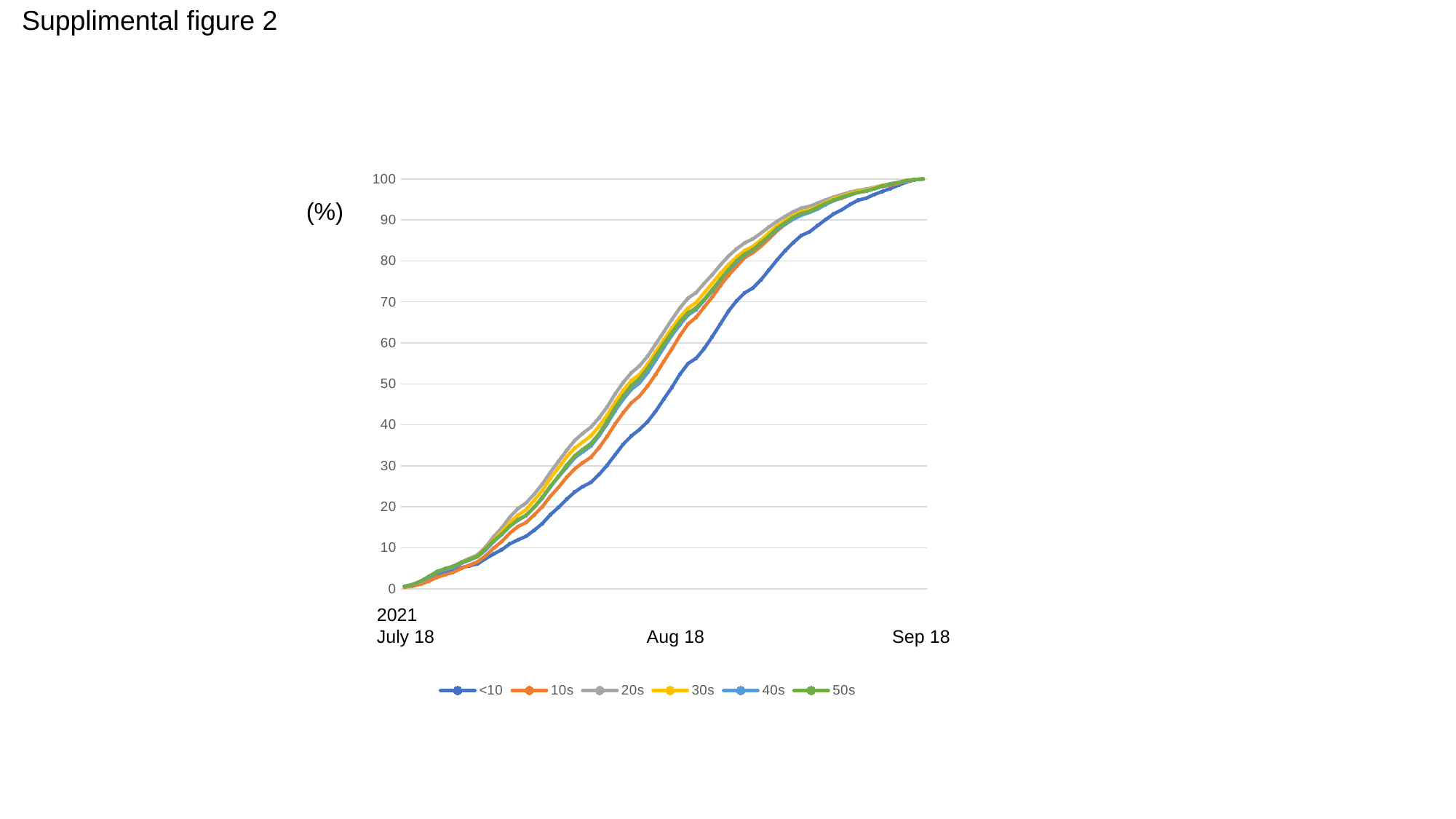

Supplimental figure 2

### Chart

| Category | <10 | 10s | 20s | 30s | 40s | 50s |
|---|---|---|---|---|---|---|
| 44395 | 0.40654249787274277 | 0.37936267071320184 | 0.5814575678664431 | 0.542722703454176 | 0.6310646671642803 | 0.6016435139894346 |
| 44396 | 0.8319939491349154 | 0.659507412162951 | 0.9453144508258124 | 1.00524008127473 | 1.061952907647418 | 1.002739189982391 |
| 44397 | 1.5410797012385364 | 1.114742617018793 | 1.7443727035993293 | 1.8072933376109508 | 1.855872972789577 | 1.8783017022109176 |
| 44398 | 2.2596199300368722 | 1.8734679584451968 | 2.7735169264795063 | 2.903432787937119 | 2.853362285404085 | 3.018000391312855 |
| 44399 | 3.157795216034792 | 2.80144741449749 | 3.9471337352406093 | 3.9701636188642926 | 3.918708013842709 | 4.221287419291724 |
| 44400 | 3.838517538054268 | 3.449282129100035 | 4.8246709235543825 | 4.7080526146936155 | 4.610843455248694 | 4.910976325572296 |
| 44401 | 4.405786139737165 | 4.009571611999533 | 5.502443548674776 | 5.379103839161587 | 5.1774445273800636 | 5.473488554099003 |
| 44402 | 5.1810532287037905 | 4.978405509513248 | 6.526236935040845 | 6.362955833600685 | 6.212254868697835 | 6.368616709058894 |
| 44403 | 5.615959156660678 | 5.777985292401073 | 7.39663967466914 | 7.191744198481446 | 7.006174933839994 | 7.151242418313442 |
| 44404 | 6.050865084617566 | 6.5775650752888986 | 8.267042414297435 | 8.020532563362208 | 7.8000949989821535 | 7.933868127567991 |
| 44405 | 7.355582868488229 | 8.036652270339674 | 10.189776335033711 | 9.838519944390974 | 9.44561308271697 | 9.7632557229505 |
| 44406 | 8.490120071854022 | 9.921792926345278 | 12.717154781864233 | 11.929205432574056 | 11.522019406934925 | 11.75405987086676 |
| 44407 | 9.530112508272667 | 11.526788840901132 | 14.871758284878538 | 13.867500802053256 | 13.269322114405917 | 13.338876932107222 |
| 44408 | 10.976647442564055 | 13.59285630909303 | 17.518638747190813 | 16.238904929954014 | 15.247336635678902 | 15.285658383877912 |
| 44409 | 11.931549588730265 | 15.19201587486868 | 19.562658295580214 | 17.933910811677894 | 16.71642803827102 | 16.865584034435532 |
| 44410 | 12.80136144464404 | 16.160849772382395 | 20.941390504048805 | 19.324136455994008 | 17.85641582411617 | 17.941694384660536 |
| 44411 | 14.285714285714288 | 18.034317730827592 | 23.09599400706311 | 21.601967703988876 | 19.858180090927597 | 19.917824300528274 |
| 44412 | 15.91188427720526 | 20.012839967316445 | 25.55737880355296 | 23.968024810180726 | 22.09065617154102 | 22.329289767168852 |
| 44413 | 18.076959440294985 | 22.586669779386014 | 28.411158277744093 | 26.962356967169285 | 24.84223383320893 | 25.029348464097048 |
| 44414 | 19.854401058901395 | 24.74028247928096 | 31.11689794171156 | 29.5342744091541 | 27.31899301078917 | 27.465270984151832 |
| 44415 | 21.820932211402106 | 27.17987626940586 | 33.73345699711055 | 32.159662068227995 | 29.609147044853092 | 30.121306984934456 |
| 44416 | 23.598373830008516 | 29.240107388817556 | 36.1716548353726 | 34.290450219227885 | 31.92305082445545 | 32.4447270592839 |
| 44417 | 24.94090952065804 | 30.76923076923077 | 37.92316198765741 | 35.80365736284889 | 33.40232068942118 | 34.000195656427316 |
| 44418 | 25.943084050297823 | 32.08240924477647 | 39.428530660293234 | 37.30082344134317 | 34.82730542172762 | 35.44805321854823 |
| 44419 | 27.890706249409103 | 34.3994397105171 | 41.67944922056149 | 39.618757352154844 | 37.29388613693425 | 37.82038739972609 |
| 44420 | 30.112508272667114 | 37.16003268355317 | 44.33703135590198 | 42.37514704309699 | 40.22867612132727 | 40.88730189786735 |
| 44421 | 32.72194384040844 | 40.229952141940004 | 47.5653693860807 | 45.55395144904288 | 43.46881997692881 | 44.257483858344756 |
| 44422 | 35.284107024676196 | 42.96136337107506 | 50.362073270788 | 48.43866966099882 | 46.2645043088824 | 47.10917628644102 |
| 44423 | 37.288456083955765 | 45.37177541729894 | 52.716441336995686 | 50.78333868035504 | 48.6598357874737 | 49.579338681275686 |
| 44424 | 38.857899215278444 | 47.02346212209642 | 54.369849819855176 | 52.31258688910276 | 50.21714053063717 | 51.29133242027001 |
| 44425 | 40.76770350761086 | 49.45138321466091 | 56.734919559091075 | 54.76419634263714 | 52.71425663296464 | 53.751711993739 |
| 44426 | 43.28259430840504 | 52.31703046574063 | 59.697499375735745 | 57.80397818415142 | 55.740652778720225 | 56.73547251027197 |
| 44427 | 46.27020894393496 | 55.4686588070503 | 62.68326615060822 | 60.76088118917762 | 58.83151251950871 | 59.77303854431619 |
| 44428 | 49.13491538243359 | 58.49188747519551 | 65.69043627153712 | 63.64827291198801 | 61.85451584447309 | 62.52201134807279 |
| 44429 | 52.33998298194196 | 61.789424536010266 | 68.54064852138552 | 66.23355790824509 | 64.39913143787744 | 65.17804734885542 |
| 44430 | 54.958873026378 | 64.61421734562857 | 70.93247244319197 | 68.49267458025878 | 66.81142702042477 | 67.34983369203678 |
| 44431 | 56.24468185685923 | 66.23088595774483 | 72.25947989869084 | 69.85081809432144 | 68.1108773834566 | 68.54333789864997 |
| 44432 | 58.6272099839274 | 68.76386132835297 | 74.54607070238649 | 72.20618115709547 | 70.39763859672931 | 70.61729602817452 |
| 44433 | 61.539188805899606 | 71.19761876969767 | 76.64894945243108 | 74.5856058175596 | 72.64707878129876 | 73.01897867344942 |
| 44434 | 64.64025716176612 | 74.00490253297536 | 79.02115364035247 | 76.98107154315045 | 75.39865644296667 | 75.52338094306398 |
| 44435 | 67.76968894771676 | 76.49702346212209 | 81.17575714336677 | 79.0797775638969 | 77.74309560968989 | 77.88104089219331 |
| 44436 | 70.2562163184268 | 78.66230885957744 | 82.93796596867979 | 80.9539086728692 | 79.69057474384202 | 79.99902171786343 |
| 44437 | 72.23220194762222 | 80.80424886191197 | 84.39517711268864 | 82.54464763126937 | 81.4921625839723 | 81.66210135002935 |
| 44438 | 73.36673915098801 | 81.983191315513 | 85.367245746085 | 83.53117313656293 | 82.57107959557575 | 82.73821170025435 |
| 44439 | 75.38999716365701 | 83.57651453250844 | 86.77808297363825 | 85.10319751898191 | 84.25731152880503 | 84.36216004695754 |
| 44440 | 77.81034319750404 | 85.41496439827242 | 88.26739913673174 | 86.88910276975723 | 85.97407884915518 | 86.06926237526902 |
| 44441 | 80.24959818474049 | 87.34679584451965 | 89.6764527521136 | 88.57074109720884 | 87.62977539526361 | 87.95734689884561 |
| 44442 | 82.51867259147208 | 88.94011906151509 | 90.86433845824567 | 89.83798524222007 | 89.00386781570197 | 89.33672471140676 |
| 44443 | 84.4946582206675 | 90.22411579315977 | 92.00406663575075 | 91.09988236552239 | 90.1947479134152 | 90.66229700645665 |
| 44444 | 86.22482745580034 | 91.47893078090344 | 92.87803659972178 | 91.97679392578333 | 91.17527312207368 | 91.6014478575621 |
| 44445 | 87.10409378840883 | 91.99252947356132 | 93.31323796953593 | 92.48743449898406 | 91.81312343082037 | 92.11015456857757 |
| 44446 | 88.61681005956322 | 92.75125481498772 | 94.0980273249385 | 93.30552882044701 | 92.66472144941302 | 93.03952259831735 |
| 44447 | 90.10116290063347 | 93.89517917590753 | 94.8863839046838 | 94.27066623890492 | 93.7606025649725 | 94.04715319898258 |
| 44448 | 91.49097097475656 | 94.7589587953776 | 95.61231405843117 | 95.20104801625494 | 94.72755649046616 | 94.85912737233419 |
| 44449 | 92.49314550439635 | 95.3309209758375 | 96.2009060749831 | 95.79456742594375 | 95.44004885661937 | 95.5537076892976 |
| 44450 | 93.76004538148815 | 96.06630092214309 | 96.76631113330721 | 96.47096567212063 | 96.08129198615727 | 96.18959107806691 |
| 44451 | 94.80949229460151 | 96.86588070503092 | 97.21934862483505 | 96.97091220190354 | 96.70557101173914 | 96.7031891997652 |
| 44452 | 95.32003403611611 | 97.22189798062331 | 97.51364463311101 | 97.27836595016576 | 97.01431770373887 | 97.05047935824692 |
| 44453 | 96.20875484541932 | 97.68880588303956 | 97.97560018549571 | 97.80772109934767 | 97.58431159666145 | 97.60810017609079 |
| 44454 | 96.94620402760708 | 98.1382047391152 | 98.45182463525136 | 98.37717891134639 | 98.22216190540814 | 98.26844061827431 |
| 44455 | 97.67419873310013 | 98.49422201470759 | 98.83173402775304 | 98.75949096353332 | 98.71412092013298 | 98.77225591860693 |
| 44456 | 98.4778292521509 | 98.94945721956343 | 99.17062034031323 | 99.1444765265747 | 99.13822351903372 | 99.17824300528272 |
| 44457 | 99.26255081781224 | 99.42220147075987 | 99.61295615881286 | 99.58025879585072 | 99.53518355160479 | 99.64292702015261 |
| 44458 | 99.801455989411 | 99.8424185829345 | 99.84304212891952 | 99.84760988129614 | 99.85750152676934 | 99.87282332224613 |
| 44459 | 100.00000000000001 | 99.99999999999999 | 100.00000000000003 | 100.00000000000001 | 99.99999999999999 | 100.0 |
(%)
2021
July 18                                          Aug 18                                     Sep 18